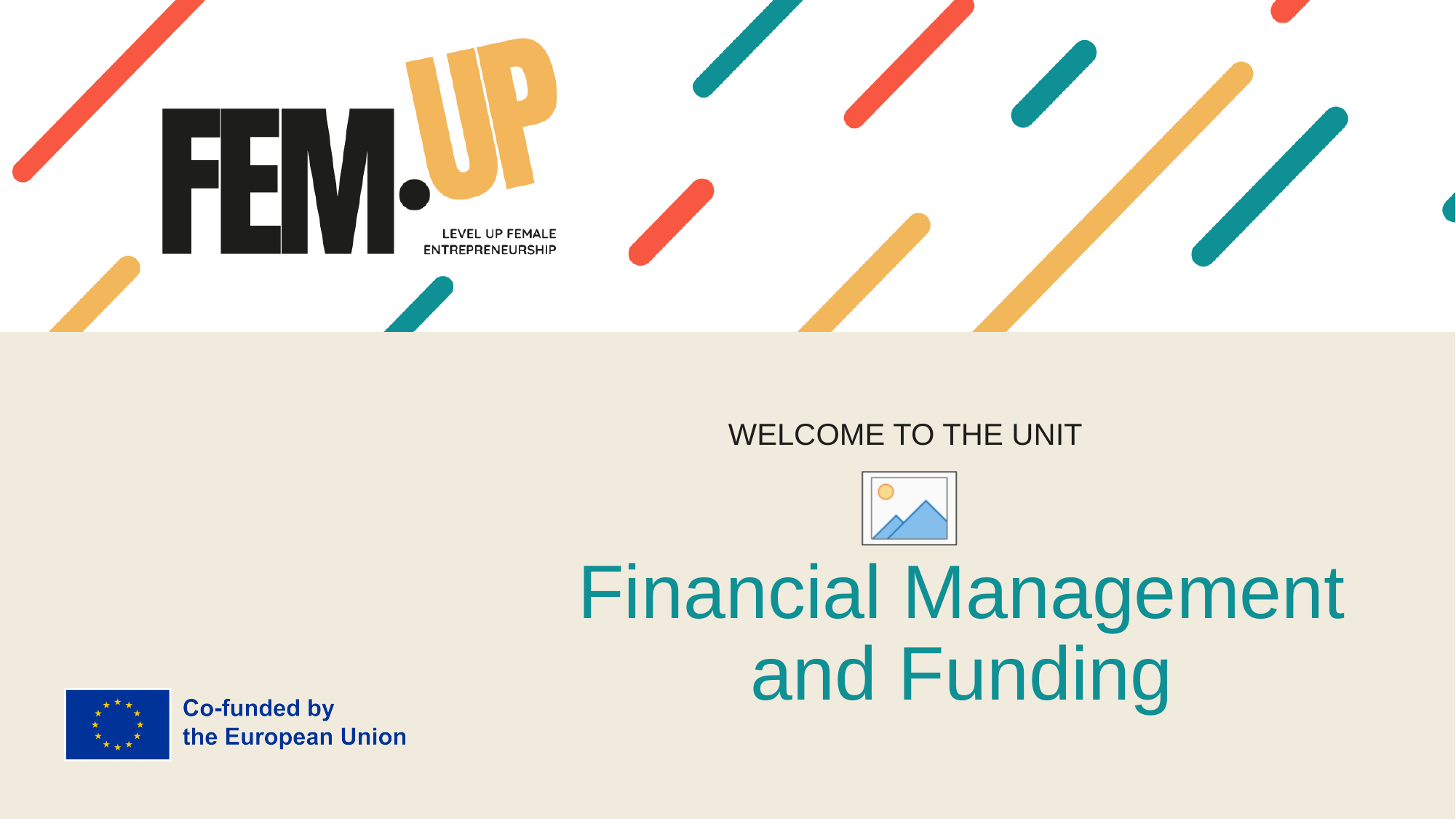

WELCOME TO THE UNIT
# Financial Management and Funding